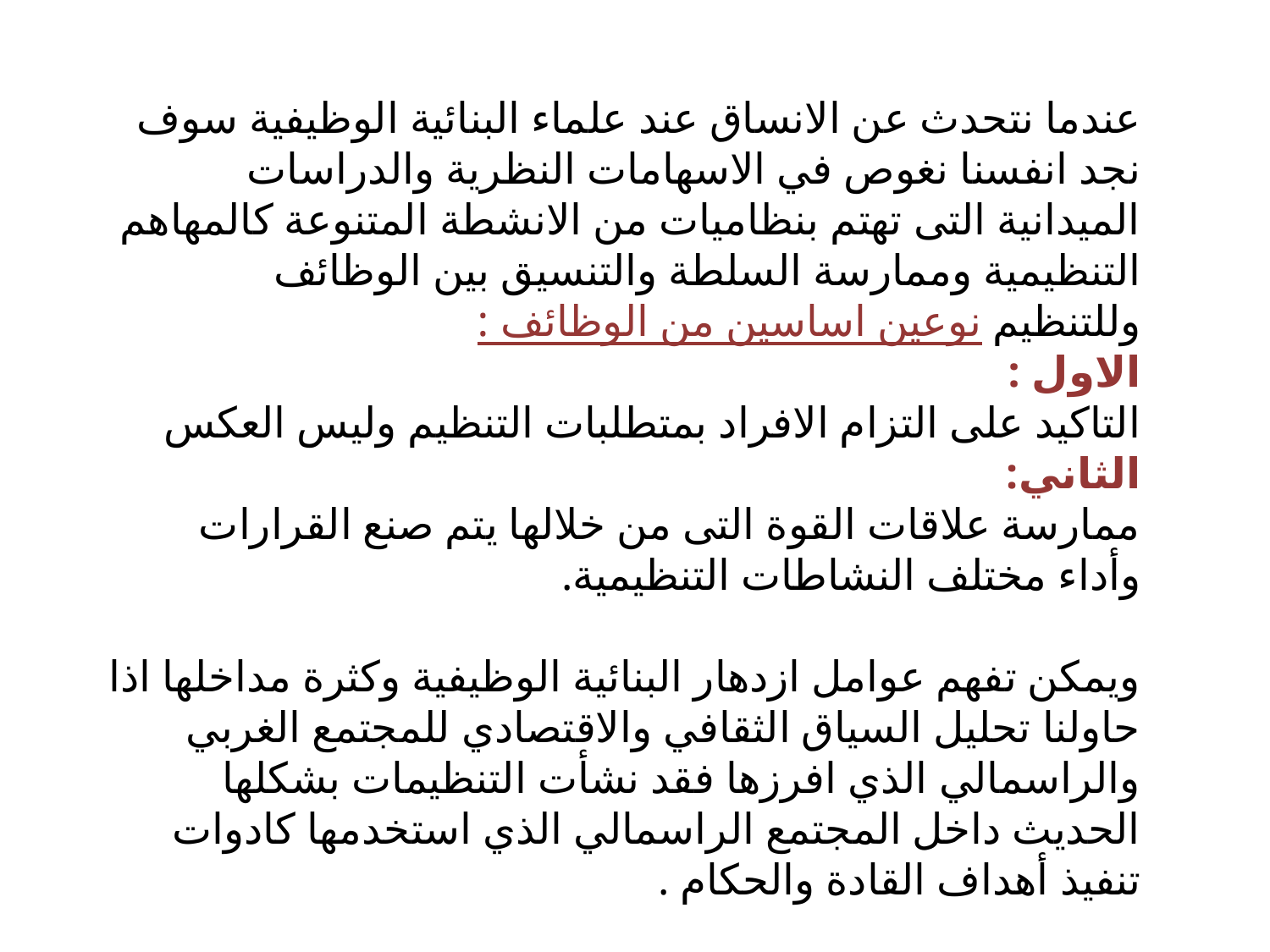

عندما نتحدث عن الانساق عند علماء البنائية الوظيفية سوف نجد انفسنا نغوص في الاسهامات النظرية والدراسات الميدانية التى تهتم بنظاميات من الانشطة المتنوعة كالمهاهم التنظيمية وممارسة السلطة والتنسيق بين الوظائف
وللتنظيم نوعين اساسين من الوظائف :
الاول :
التاكيد على التزام الافراد بمتطلبات التنظيم وليس العكس
الثاني:
ممارسة علاقات القوة التى من خلالها يتم صنع القرارات وأداء مختلف النشاطات التنظيمية.

ويمكن تفهم عوامل ازدهار البنائية الوظيفية وكثرة مداخلها اذا حاولنا تحليل السياق الثقافي والاقتصادي للمجتمع الغربي والراسمالي الذي افرزها فقد نشأت التنظيمات بشكلها الحديث داخل المجتمع الراسمالي الذي استخدمها كادوات تنفيذ أهداف القادة والحكام .